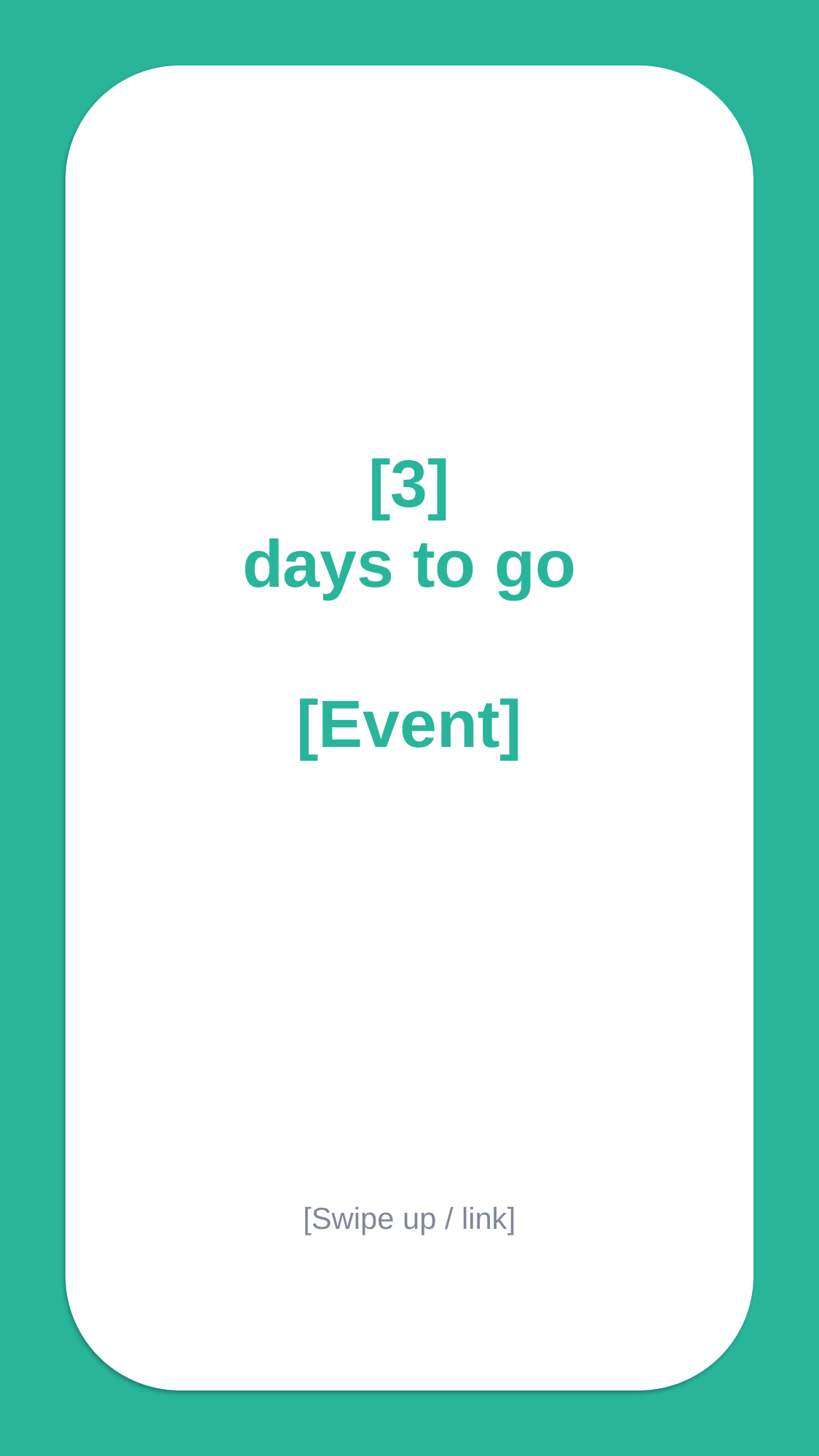

[3]
days to go

[Event]
[Swipe up / link]